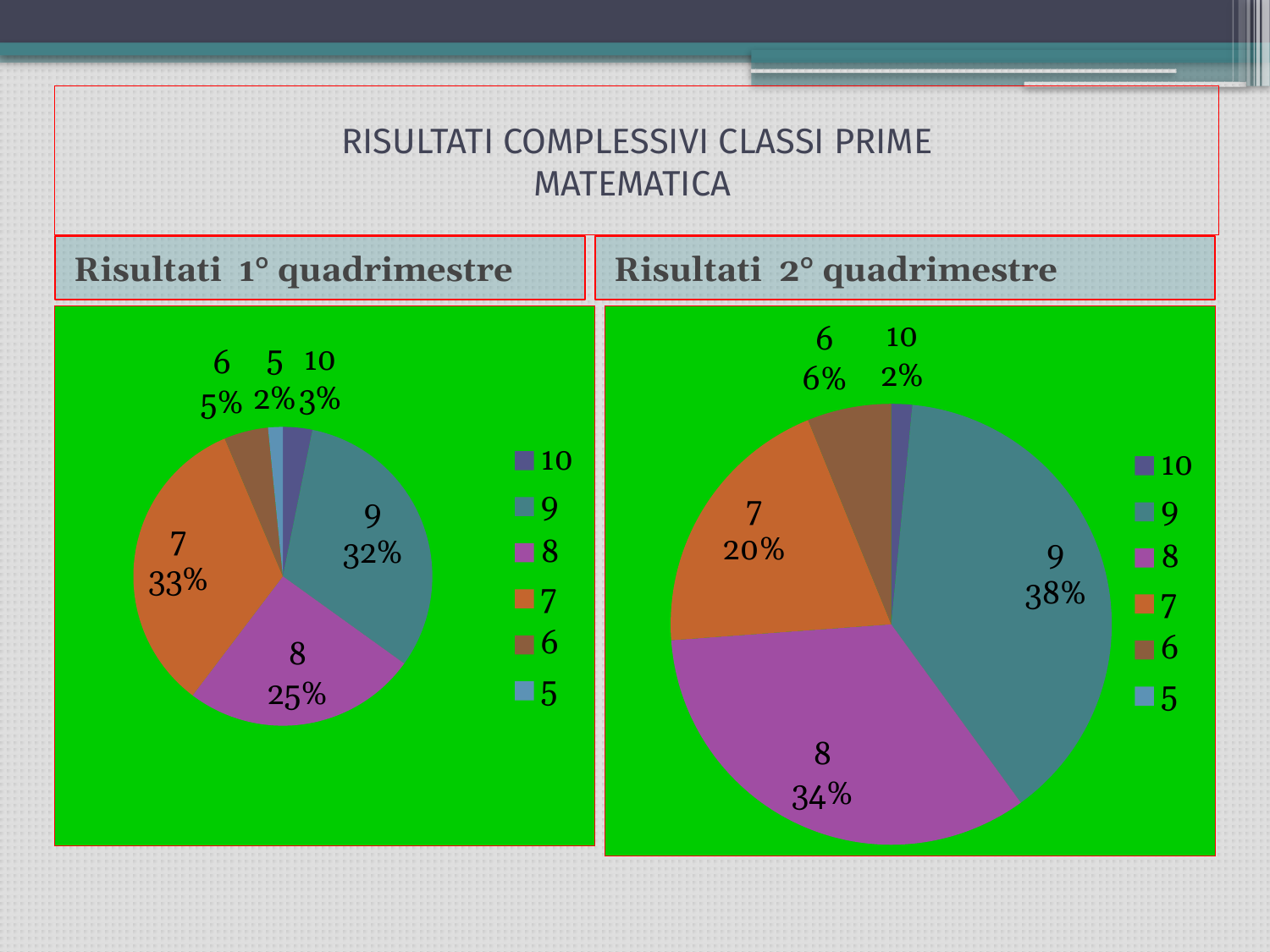

# RISULTATI COMPLESSIVI CLASSI PRIME MATEMATICA
Risultati  1° quadrimestre
Risultati  2° quadrimestre

### Chart

| Category | Colonna1 |
|---|---|
| 10 | 2.0 |
| 9 | 20.0 |
| 8 | 16.0 |
| 7 | 21.0 |
| 6 | 3.0 |
| 5 | 1.0 |

### Chart

| Category | Colonna1 |
|---|---|
| 10 | 1.0 |
| 9 | 25.0 |
| 8 | 22.0 |
| 7 | 13.0 |
| 6 | 4.0 |
| 5 | 0.0 |